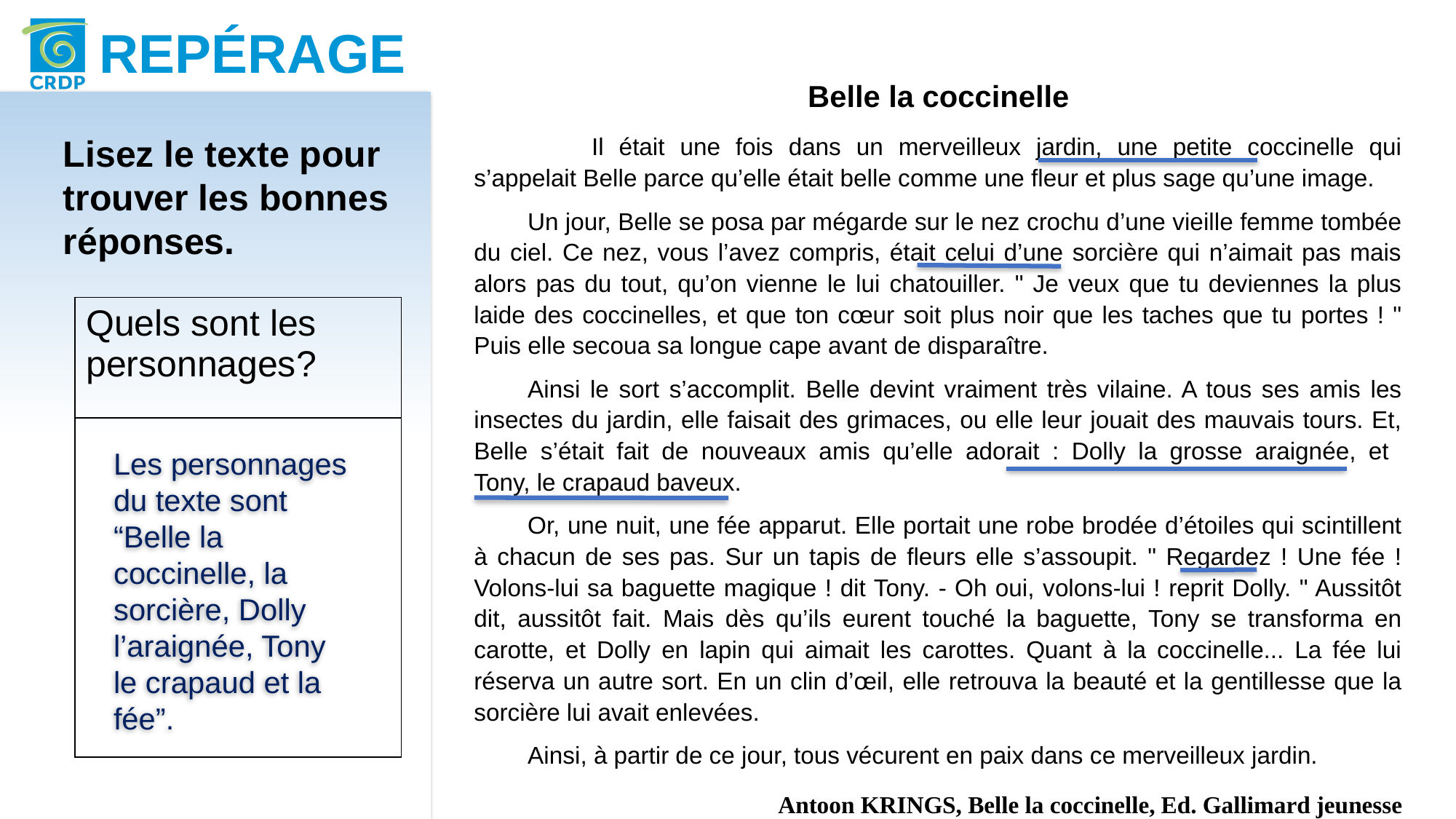

REPÉRAGE
Belle la coccinelle
 	Il était une fois dans un merveilleux jardin, une petite coccinelle qui s’appelait Belle parce qu’elle était belle comme une fleur et plus sage qu’une image.
Un jour, Belle se posa par mégarde sur le nez crochu d’une vieille femme tombée du ciel. Ce nez, vous l’avez compris, était celui d’une sorcière qui n’aimait pas mais alors pas du tout, qu’on vienne le lui chatouiller. " Je veux que tu deviennes la plus laide des coccinelles, et que ton cœur soit plus noir que les taches que tu portes ! " Puis elle secoua sa longue cape avant de disparaître.
Ainsi le sort s’accomplit. Belle devint vraiment très vilaine. A tous ses amis les insectes du jardin, elle faisait des grimaces, ou elle leur jouait des mauvais tours. Et, Belle s’était fait de nouveaux amis qu’elle adorait : Dolly la grosse araignée, et
Tony, le crapaud baveux.
Or, une nuit, une fée apparut. Elle portait une robe brodée d’étoiles qui scintillent à chacun de ses pas. Sur un tapis de fleurs elle s’assoupit. " Regardez ! Une fée ! Volons-lui sa baguette magique ! dit Tony. - Oh oui, volons-lui ! reprit Dolly. " Aussitôt dit, aussitôt fait. Mais dès qu’ils eurent touché la baguette, Tony se transforma en carotte, et Dolly en lapin qui aimait les carottes. Quant à la coccinelle... La fée lui réserva un autre sort. En un clin d’œil, elle retrouva la beauté et la gentillesse que la sorcière lui avait enlevées.
Ainsi, à partir de ce jour, tous vécurent en paix dans ce merveilleux jardin.
                           Antoon KRINGS, Belle la coccinelle, Ed. Gallimard jeunesse

Lisez le texte pour trouver les bonnes réponses.
| Quels sont les personnages? |
| --- |
|  |
Les personnages du texte sont “Belle la coccinelle, la sorcière, Dolly l’araignée, Tony le crapaud et la fée”.